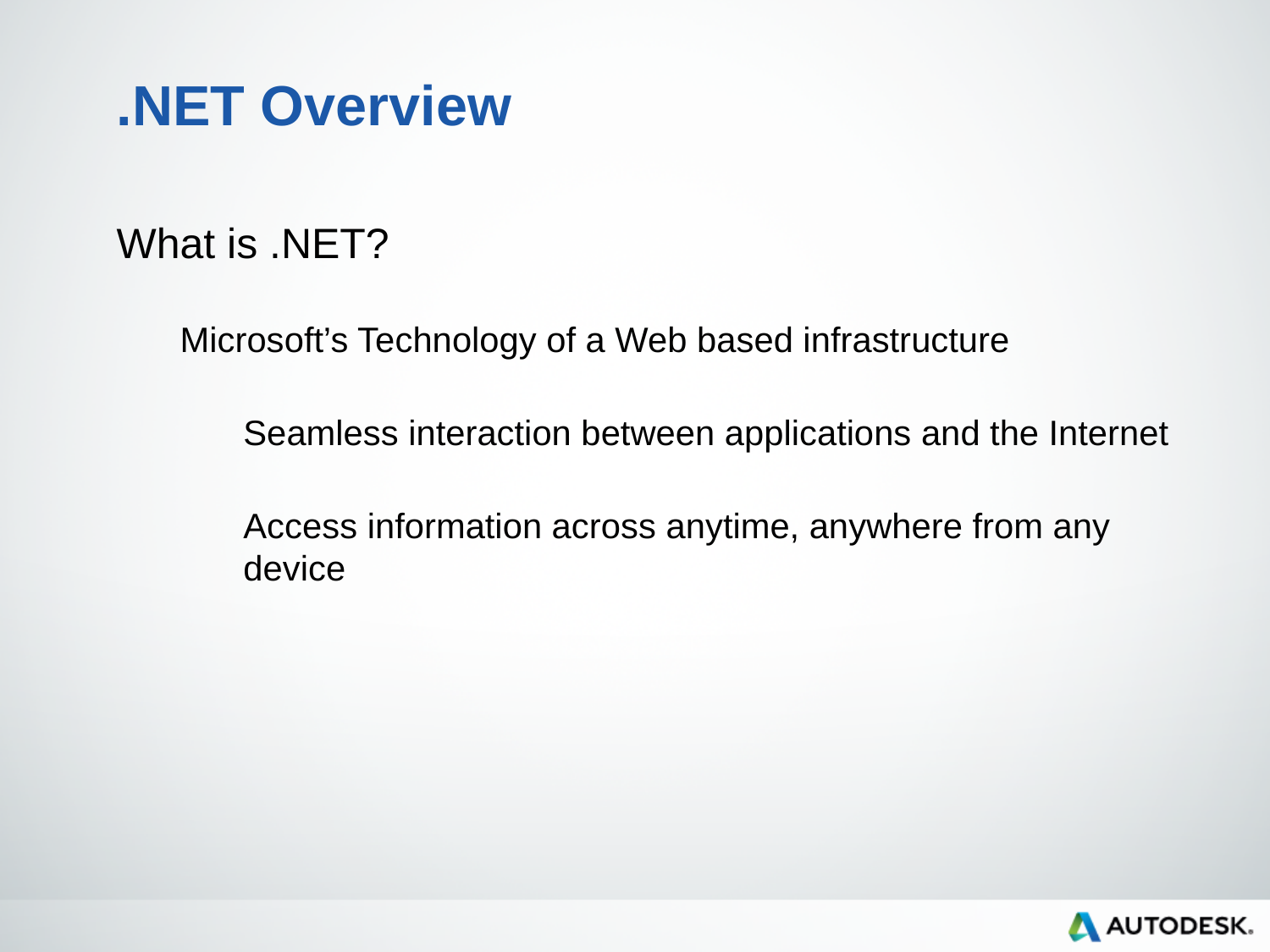

.NET Overview
What is .NET?

Microsoft’s Technology of a Web based infrastructure

Seamless interaction between applications and the Internet

Access information across anytime, anywhere from any device